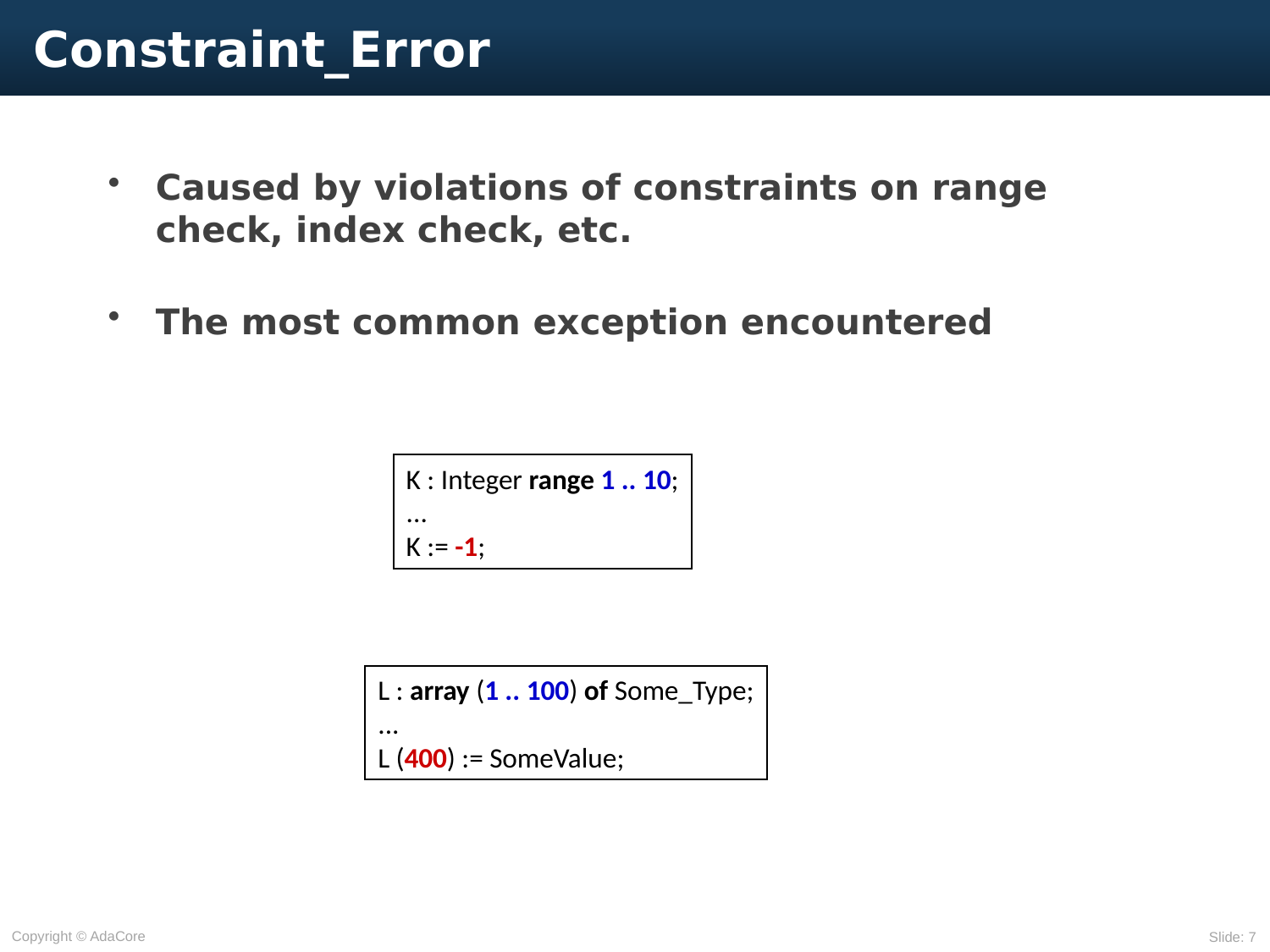

# Constraint_Error
Caused by violations of constraints on range check, index check, etc.
The most common exception encountered
K : Integer range 1 .. 10;
...
K := -1;
L : array (1 .. 100) of Some_Type;
...
L (400) := SomeValue;